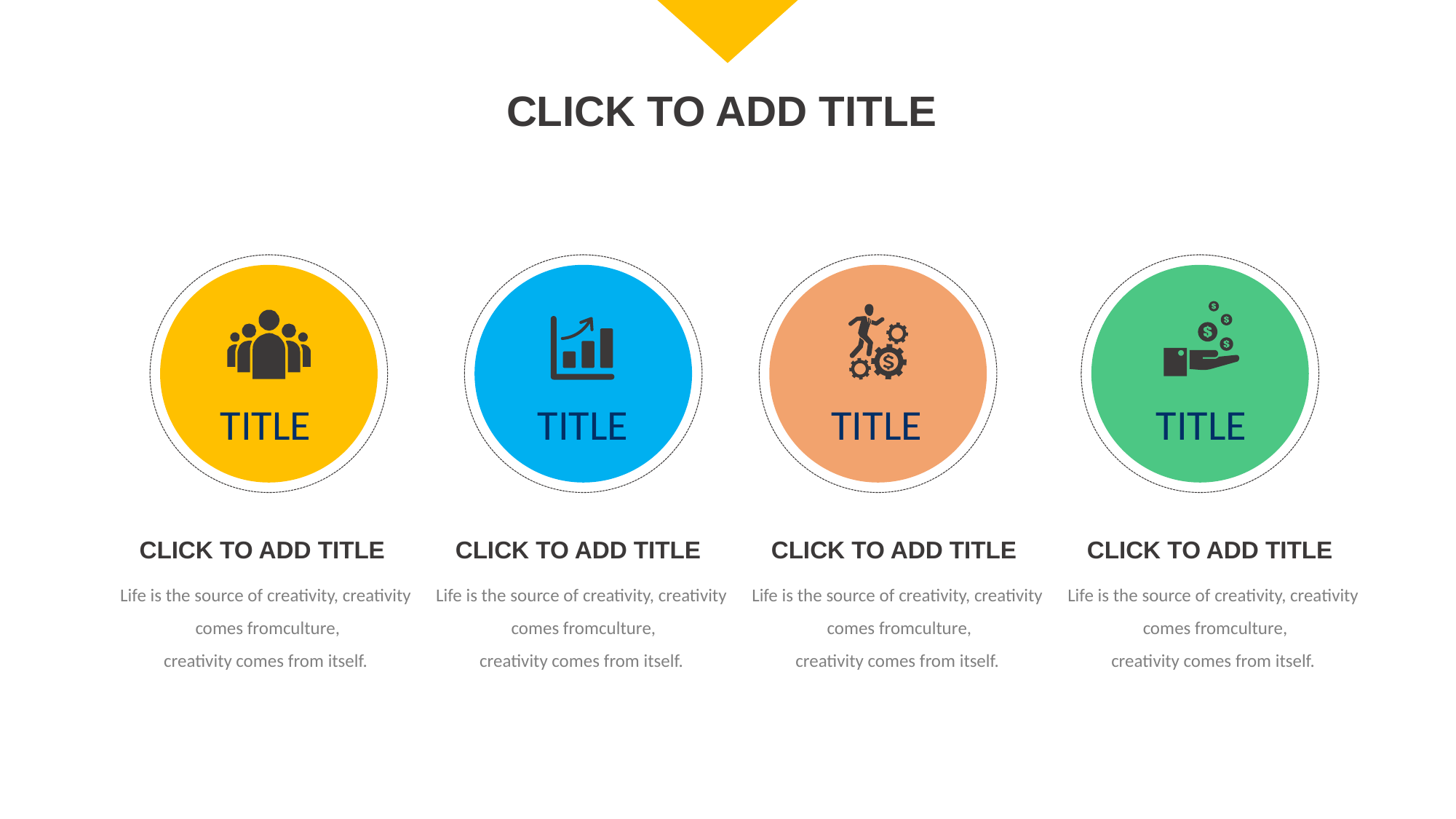

CLICK TO ADD TITLE

TITLE

TITLE

TITLE

TITLE
CLICK TO ADD TITLE
Life is the source of creativity, creativity
 comes fromculture,
creativity comes from itself.
CLICK TO ADD TITLE
Life is the source of creativity, creativity
 comes fromculture,
creativity comes from itself.
CLICK TO ADD TITLE
Life is the source of creativity, creativity
 comes fromculture,
creativity comes from itself.
CLICK TO ADD TITLE
Life is the source of creativity, creativity
 comes fromculture,
creativity comes from itself.